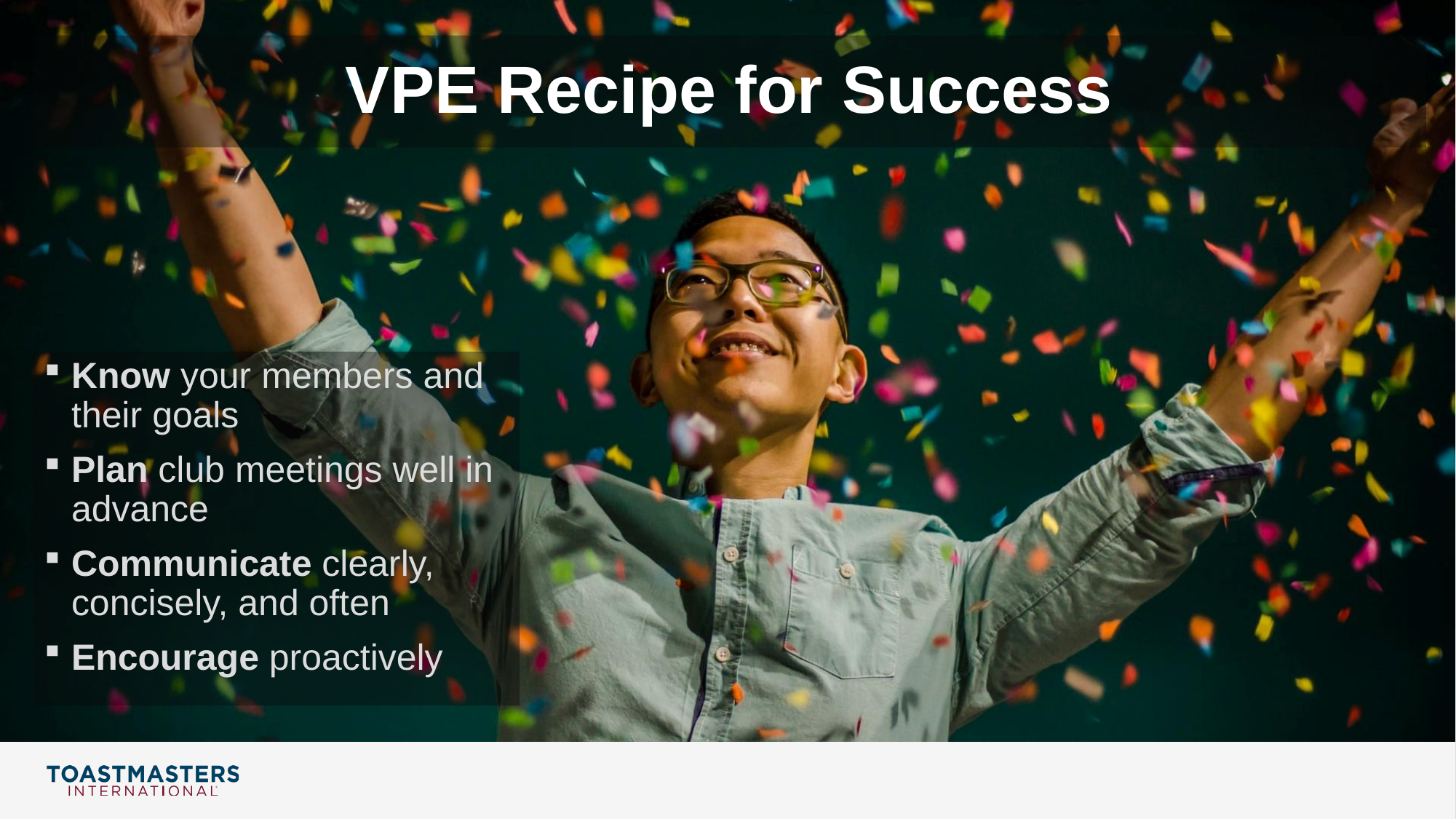

# VPE Recipe for Success
Know your members and their goals
Plan club meetings well in advance
Communicate clearly, concisely, and often
Encourage proactively